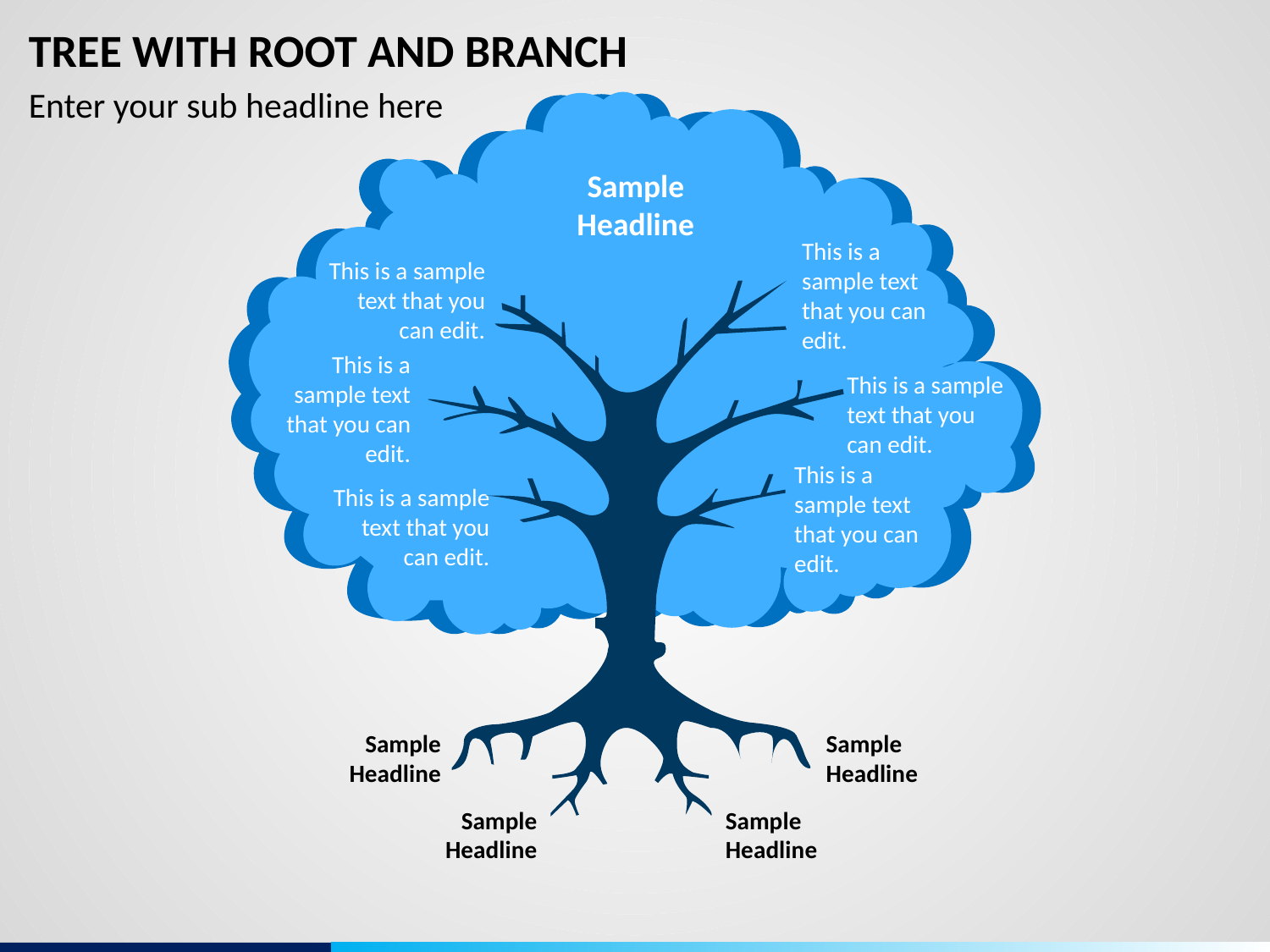

# TREE WITH ROOT AND BRANCH
Enter your sub headline here

Sample Headline
This is a sample text that you can edit.
This is a sample text that you can edit.

This is a sample text that you can edit.
This is a sample text that you can edit.
This is a sample text that you can edit.
This is a sample text that you can edit.
Sample Headline
Sample Headline
Sample Headline
Sample Headline